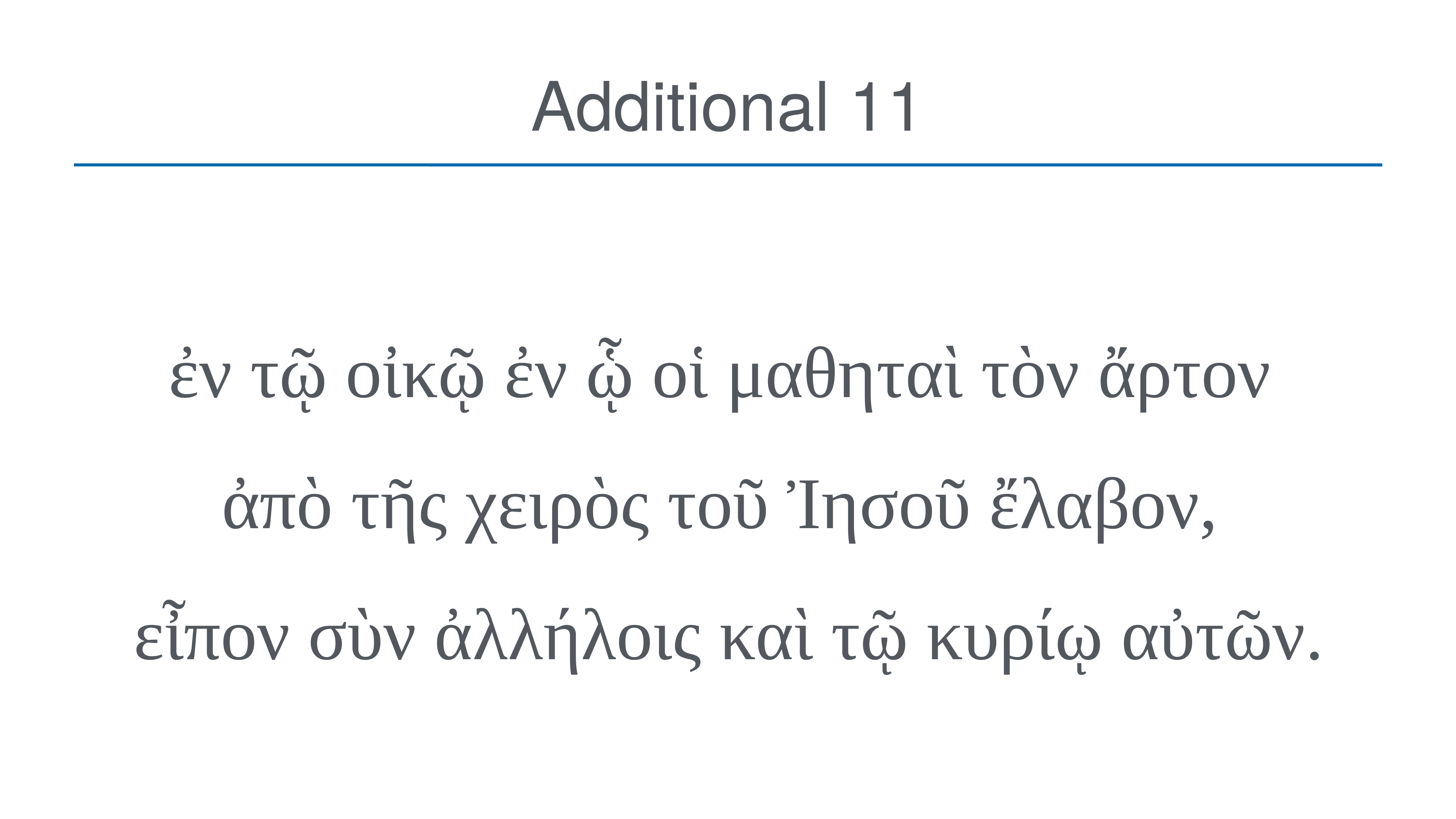

# Additional 11
ἐν τῷ οἰκῷ ἐν ᾧ οἱ μαθηταὶ τὸν ἄρτον
ἀπὸ τῆς χειρὸς τοῦ Ἰησοῦ ἔλαβον,
εἶπον σὺν ἀλλήλοις καὶ τῷ κυρίῳ αὐτῶν.